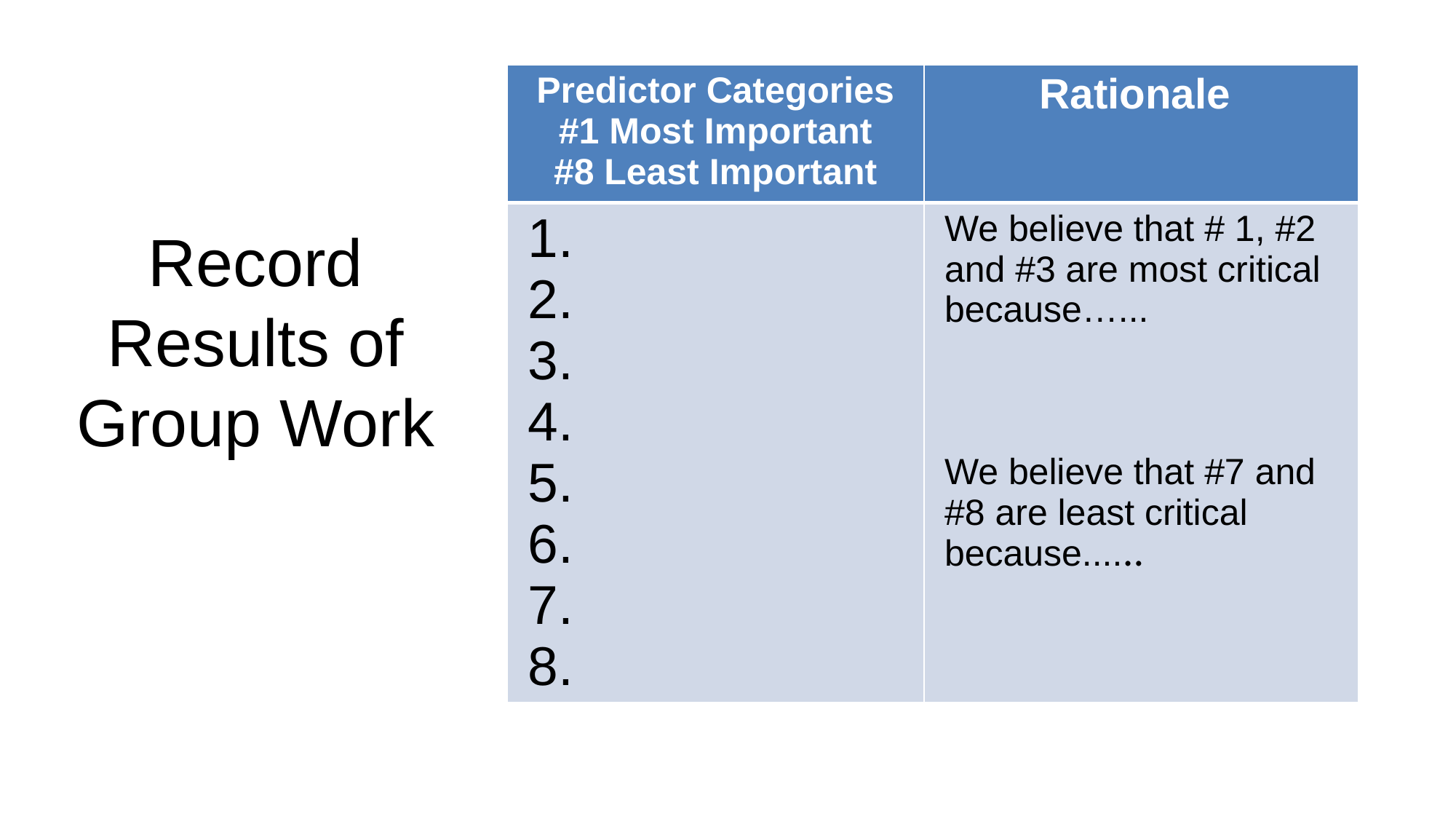

| Predictor Categories #1 Most Important #8 Least Important | Rationale |
| --- | --- |
| 1. 2. 3. 4. 5. 6. 7. 8. | We believe that # 1, #2 and #3 are most critical because…... We believe that #7 and #8 are least critical because...... |
# Record Results of Group Work